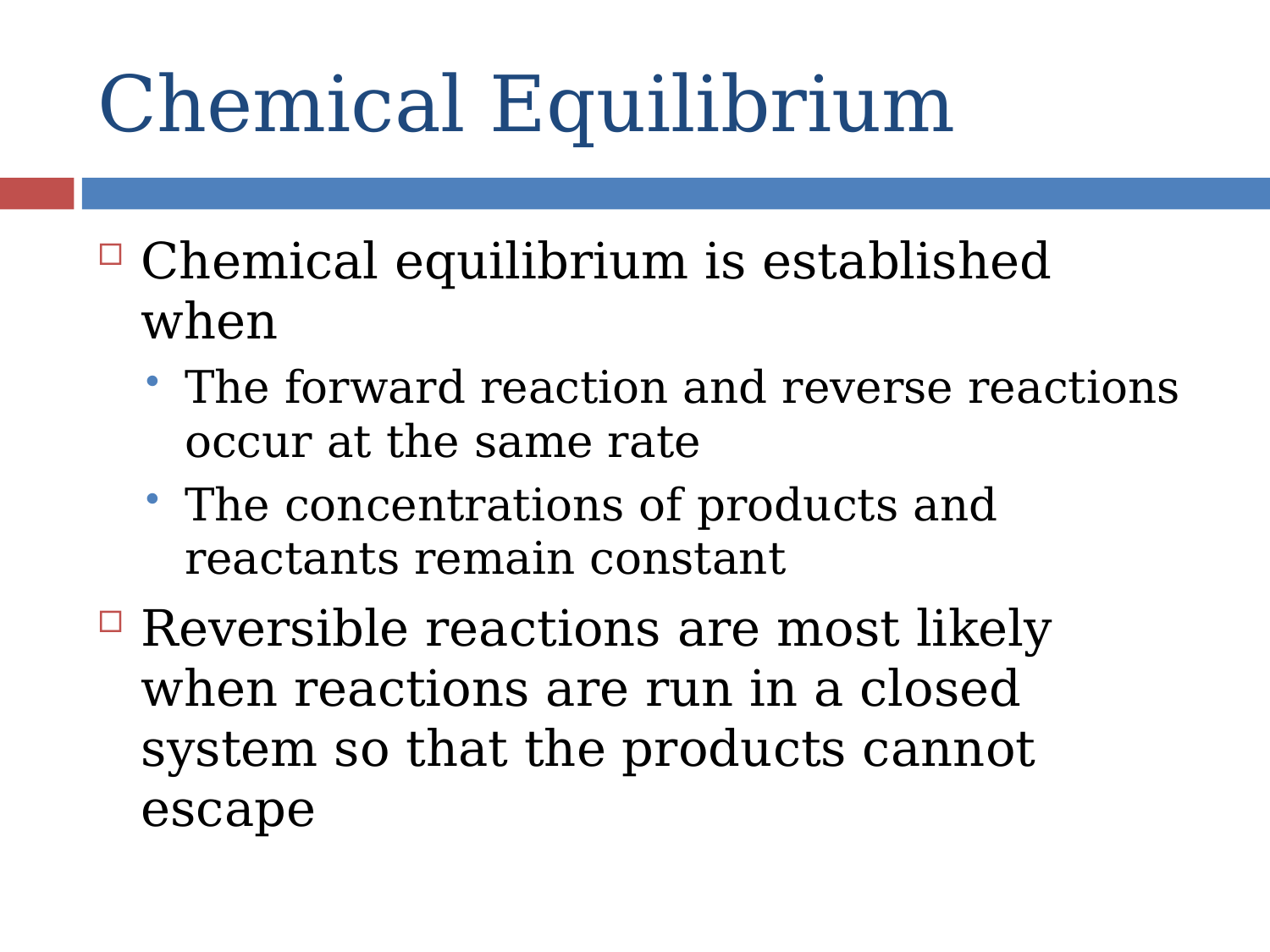

# Chemical Equilibrium
Chemical equilibrium is established when
The forward reaction and reverse reactions occur at the same rate
The concentrations of products and reactants remain constant
Reversible reactions are most likely when reactions are run in a closed system so that the products cannot escape